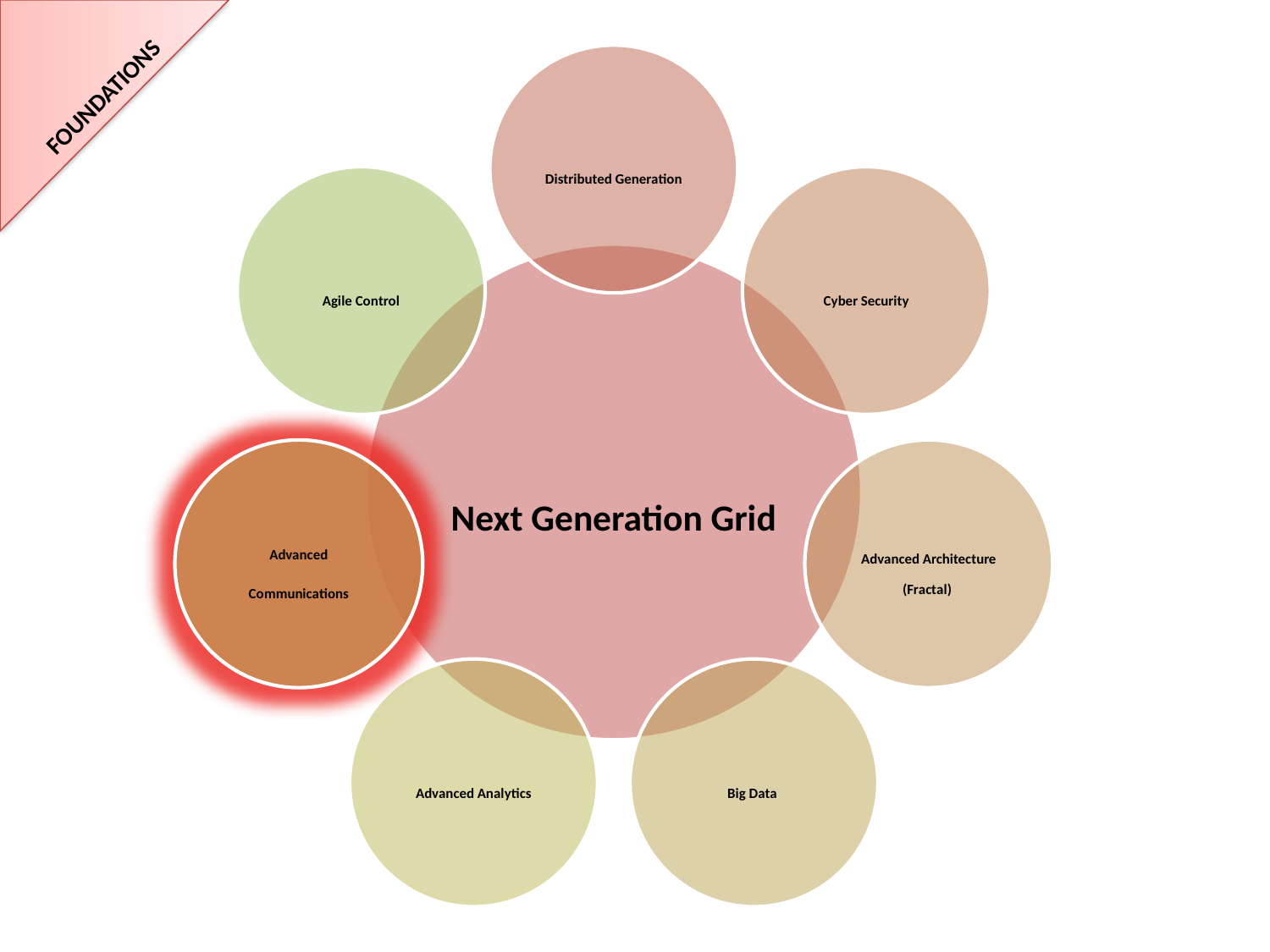

Next Generation Grid
Distributed Generation
Cyber Security
Advanced Architecture (Fractal)
Big Data
Advanced Analytics
Advanced
Communications
Agile Control
FOUNDATIONS